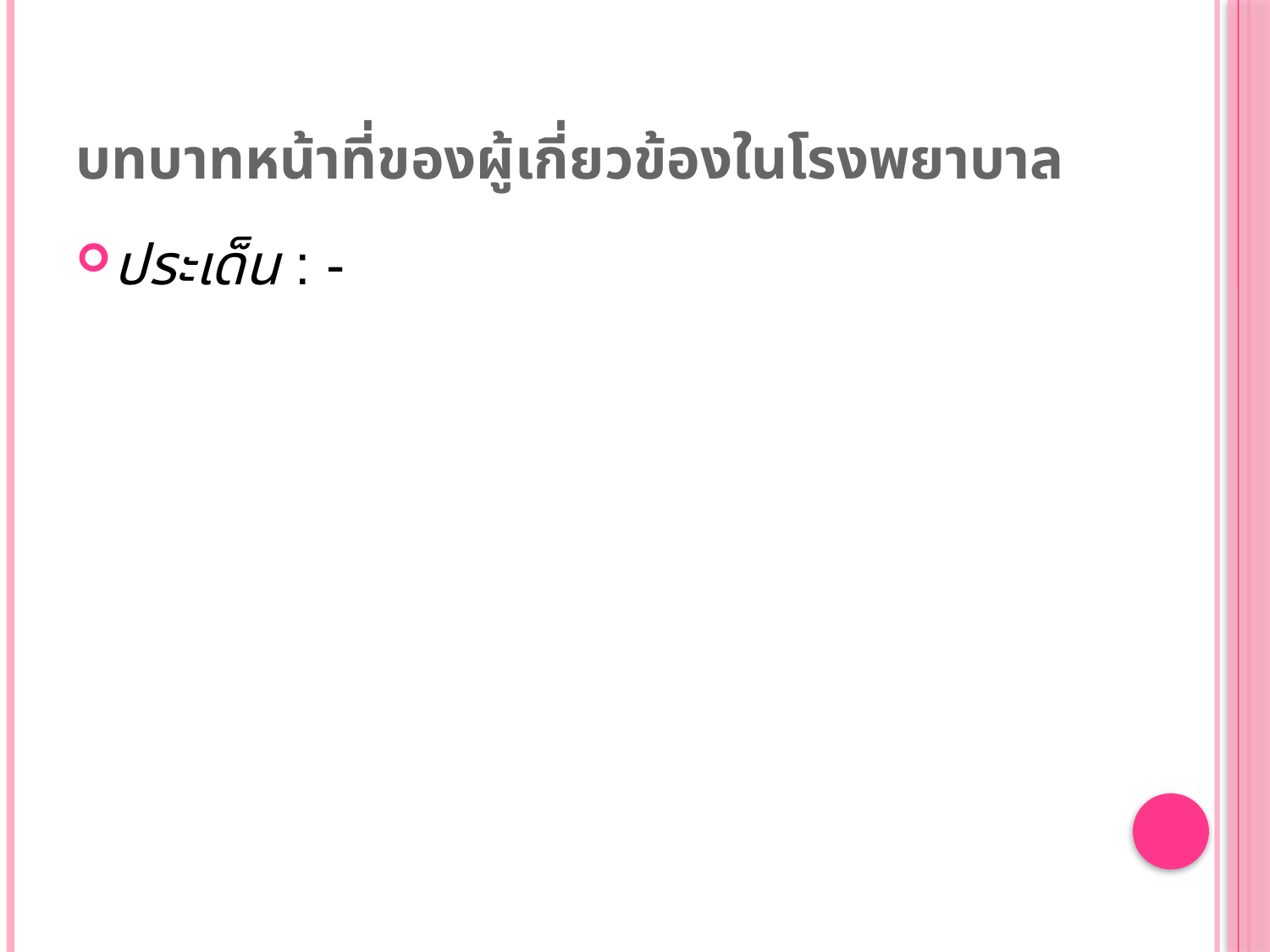

# บทบาทหน้าที่ของผู้เกี่ยวข้องในโรงพยาบาล
ประเด็น : -